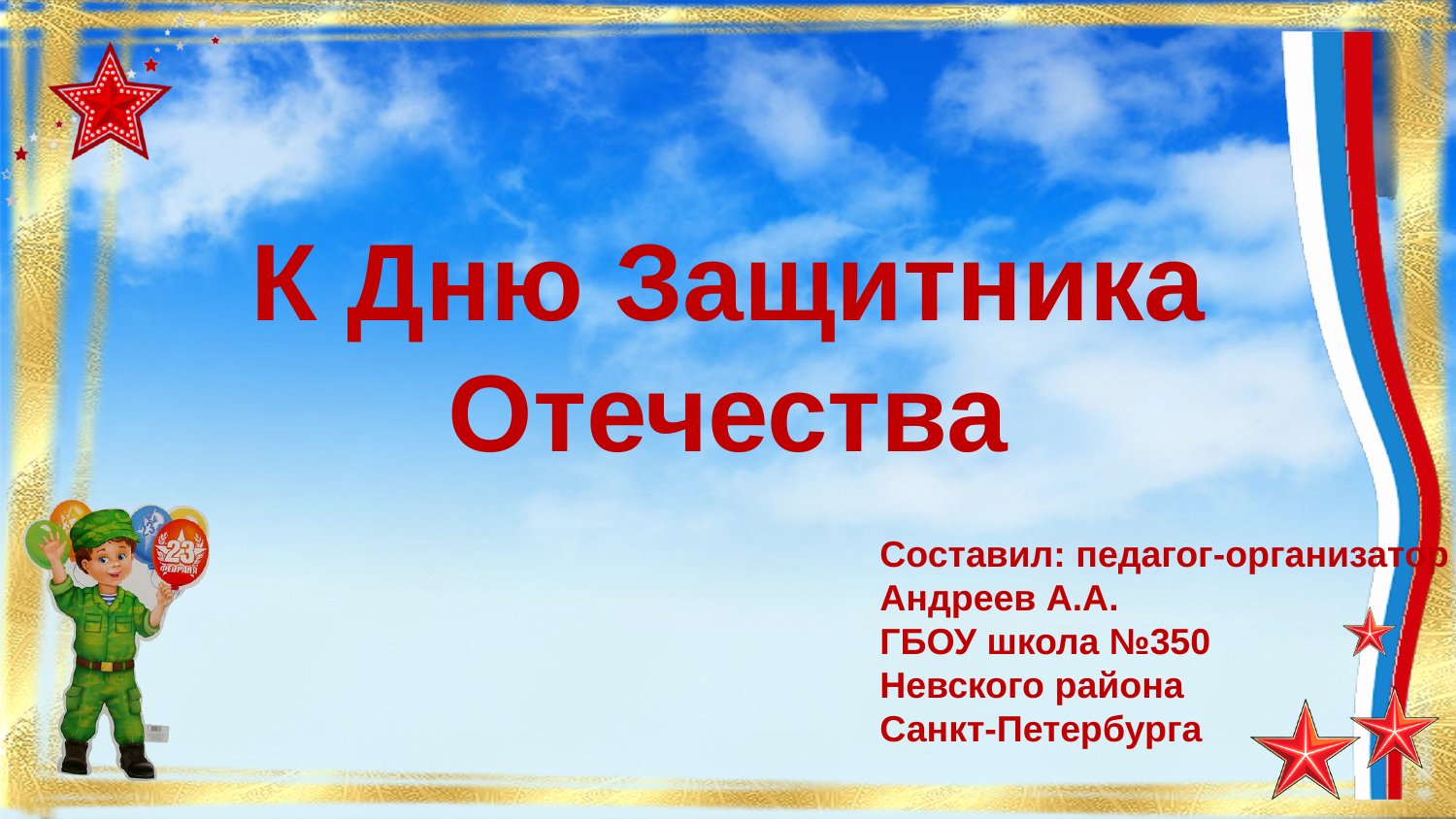

# К Дню Защитника Отечества
Составил: педагог-организатор
Андреев А.А.
ГБОУ школа №350
Невского района
Санкт-Петербурга